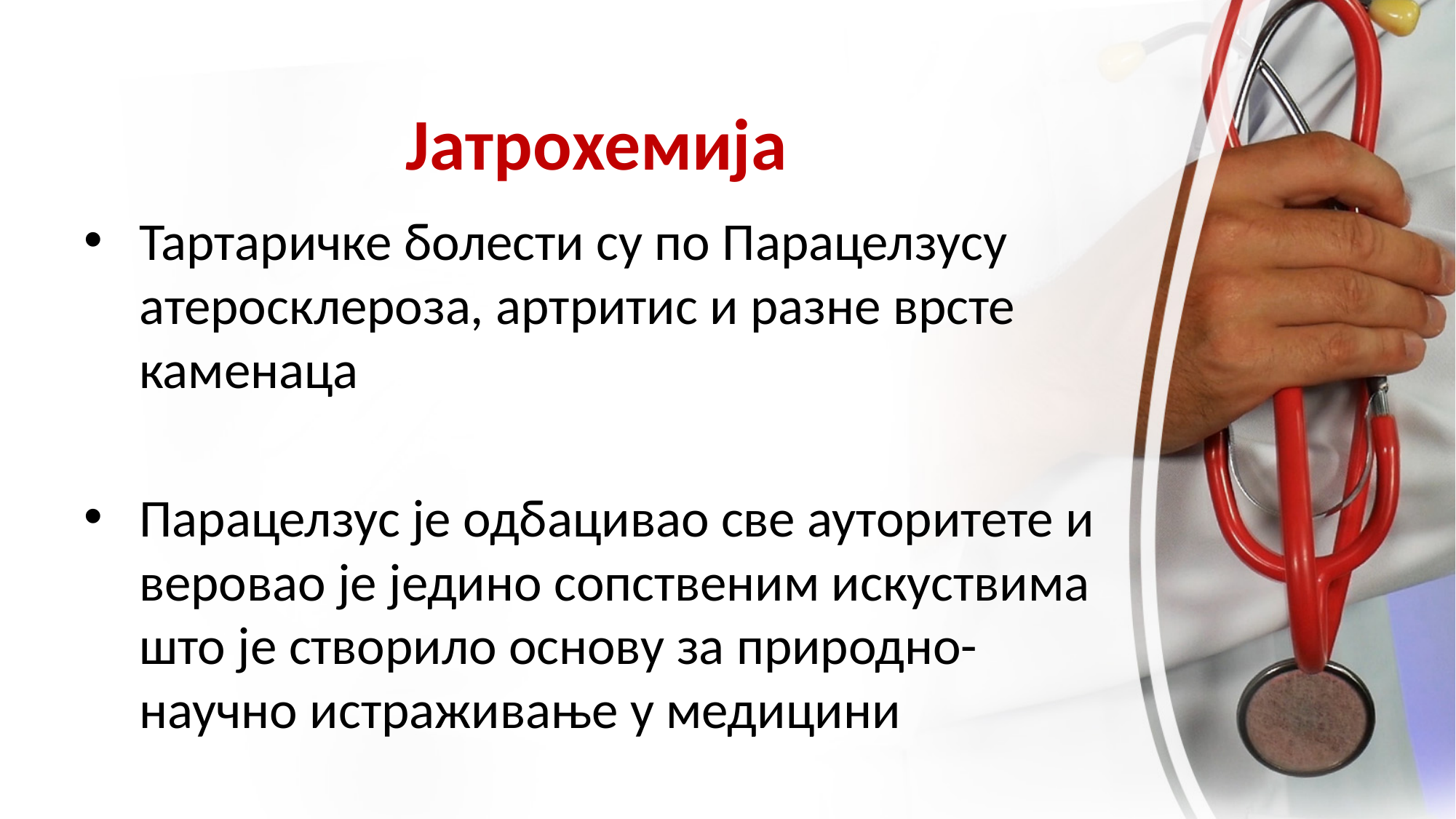

# Јатрохемија
Тартаричке болести су по Парацелзусу атеросклероза, артритис и разне врсте каменаца

Парацелзус је одбацивао све ауторитете и веровао је једино сопственим искуствима што је створило основу за природно-научно истраживање у медицини